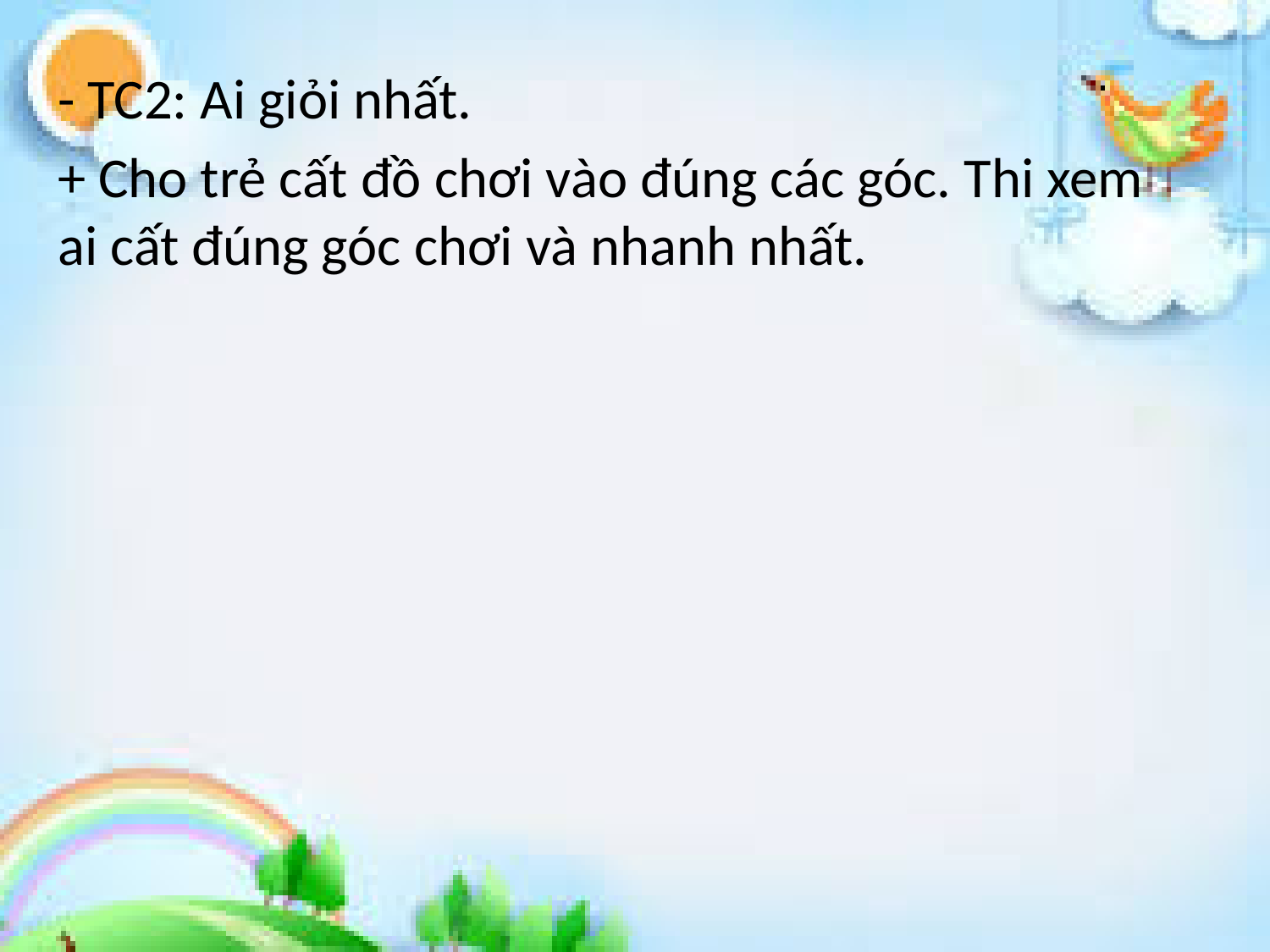

- TC2: Ai giỏi nhất.
+ Cho trẻ cất đồ chơi vào đúng các góc. Thi xem ai cất đúng góc chơi và nhanh nhất.